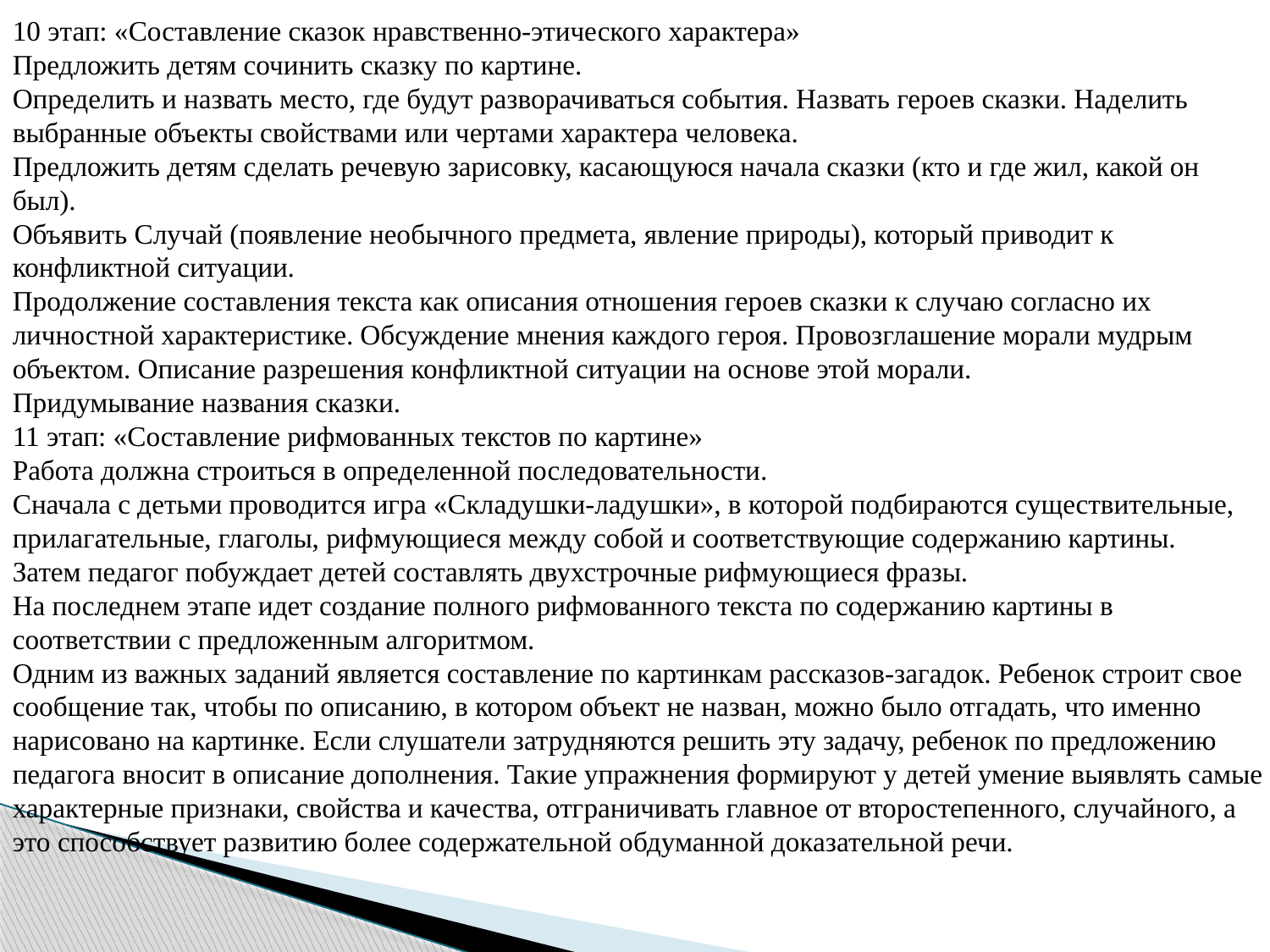

10 этап: «Составление сказок нравственно-этического характера»
Предложить детям сочинить сказку по картине.
Определить и назвать место, где будут разворачиваться события. Назвать героев сказки. Наделить выбранные объекты свойствами или чертами характера человека.
Предложить детям сделать речевую зарисовку, касающуюся начала сказки (кто и где жил, какой он был).
Объявить Случай (появление необычного предмета, явление природы), который приводит к конфликтной ситуации.
Продолжение составления текста как описания отношения героев сказки к случаю согласно их личностной характеристике. Обсуждение мнения каждого героя. Провозглашение морали мудрым объектом. Описание разрешения конфликтной ситуации на основе этой морали.
Придумывание названия сказки.
11 этап: «Составление рифмованных текстов по картине»
Работа должна строиться в определенной последовательности.
Сначала с детьми проводится игра «Складушки-ладушки», в которой подбираются существительные, прилагательные, глаголы, рифмующиеся между собой и соответствующие содержанию картины.
Затем педагог побуждает детей составлять двухстрочные рифмующиеся фразы.
На последнем этапе идет создание полного рифмованного текста по содержанию картины в соответствии с предложенным алгоритмом.
Одним из важных заданий является составление по картинкам рассказов-загадок. Ребенок строит свое сообщение так, чтобы по описанию, в котором объект не назван, можно было отгадать, что именно нарисовано на картинке. Если слушатели затрудняются решить эту задачу, ребенок по предложению педагога вносит в описание дополнения. Такие упражнения формируют у детей умение выявлять самые характерные признаки, свойства и качества, отграничивать главное от второстепенного, случайного, а это способствует развитию более содержательной обдуманной доказательной речи.